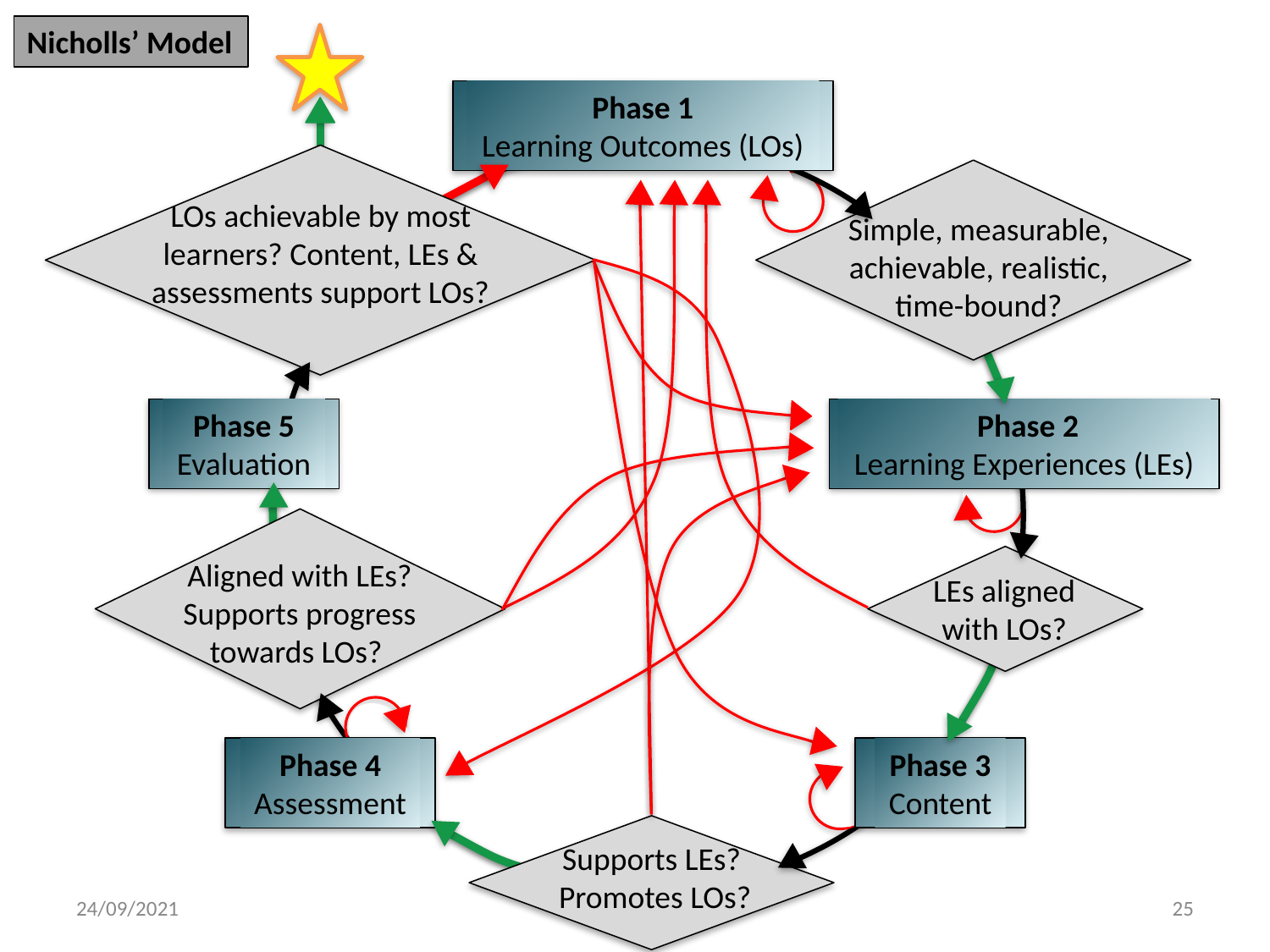

Nicholls’ Model

Phase 1
Learning Outcomes (LOs)

LOs achievable by most learners? Content, LEs & assessments support LOs?

Simple, measurable, achievable, realistic, time-bound?

Phase 5
Evaluation

 Phase 2
Learning Experiences (LEs)

Aligned with LEs?
Supports progress towards LOs?

LEs aligned with LOs?

Phase 4
Assessment

Phase 3
Content

Supports LEs?
Promotes LOs?

24/09/2021
25